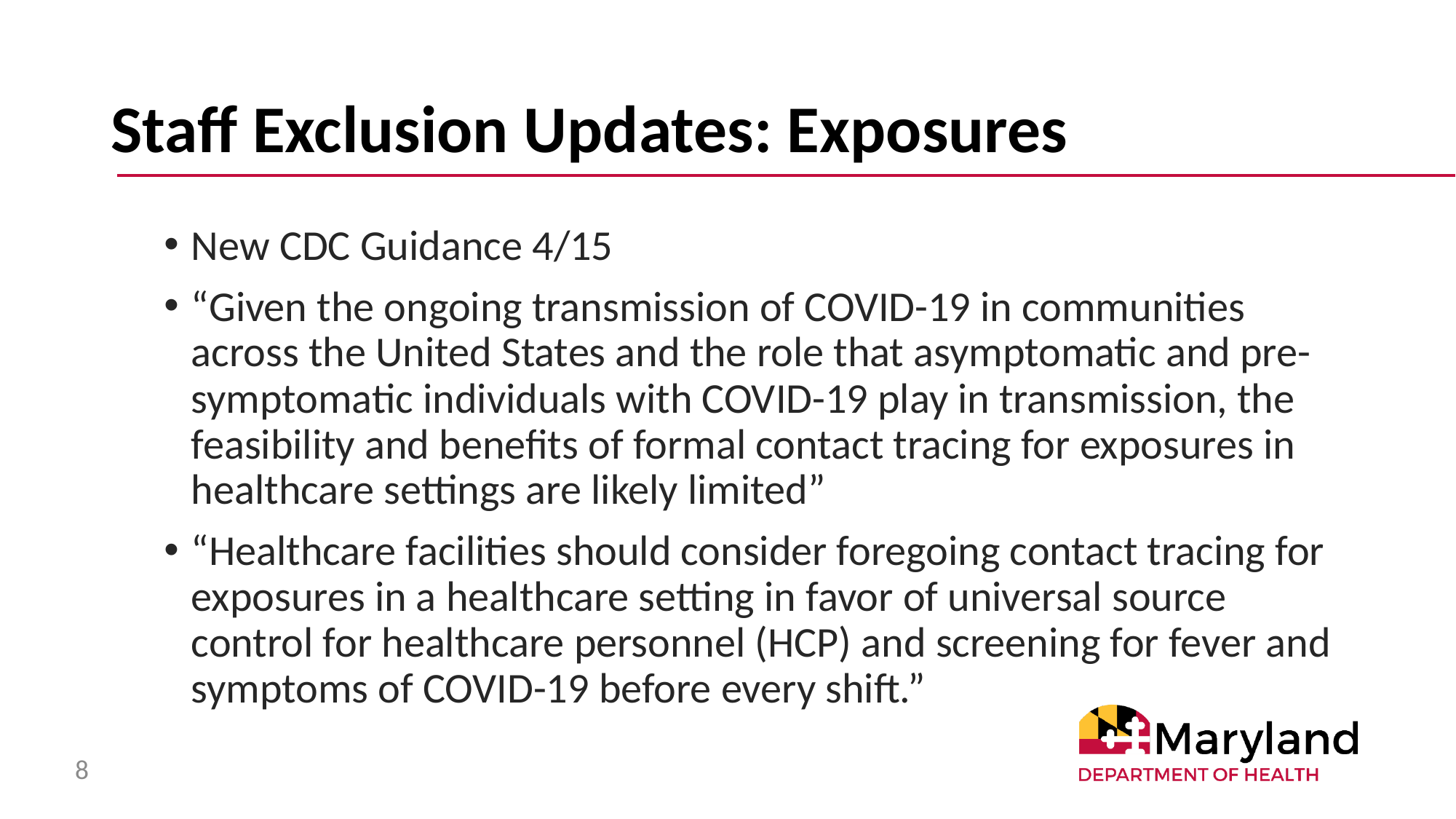

# Staff Exclusion Updates: Exposures
New CDC Guidance 4/15
“Given the ongoing transmission of COVID-19 in communities across the United States and the role that asymptomatic and pre-symptomatic individuals with COVID-19 play in transmission, the feasibility and benefits of formal contact tracing for exposures in healthcare settings are likely limited”
“Healthcare facilities should consider foregoing contact tracing for exposures in a healthcare setting in favor of universal source control for healthcare personnel (HCP) and screening for fever and symptoms of COVID-19 before every shift.”
8